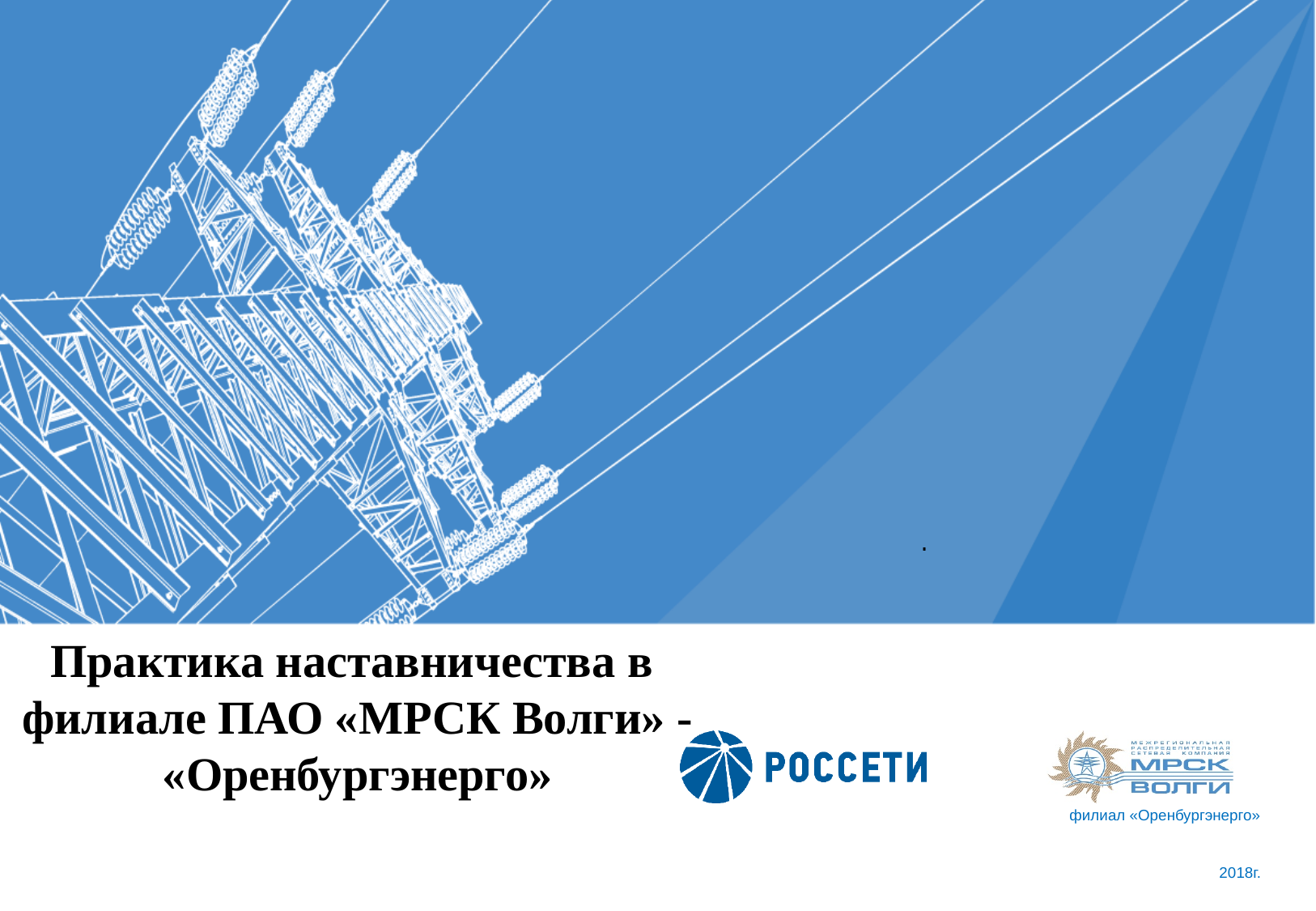

.
Практика наставничества в  филиале ПАО «МРСК Волги» - «Оренбургэнерго»
филиал «Оренбургэнерго»
2018г.